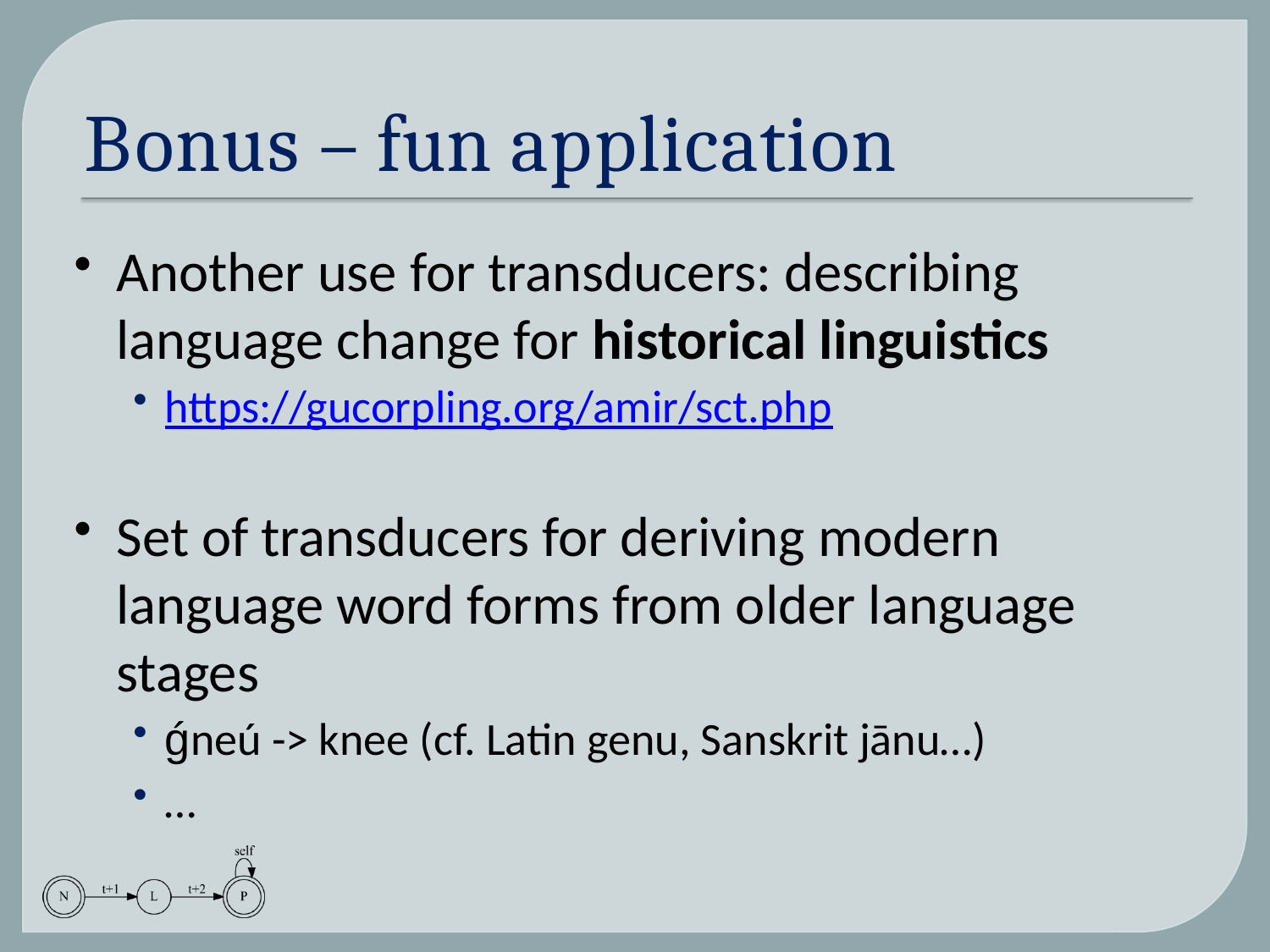

# Bonus – fun application
Another use for transducers: describing language change for historical linguistics
https://gucorpling.org/amir/sct.php

Set of transducers for deriving modern language word forms from older language stages
ǵneú -> knee (cf. Latin genu, Sanskrit jānu…)
…